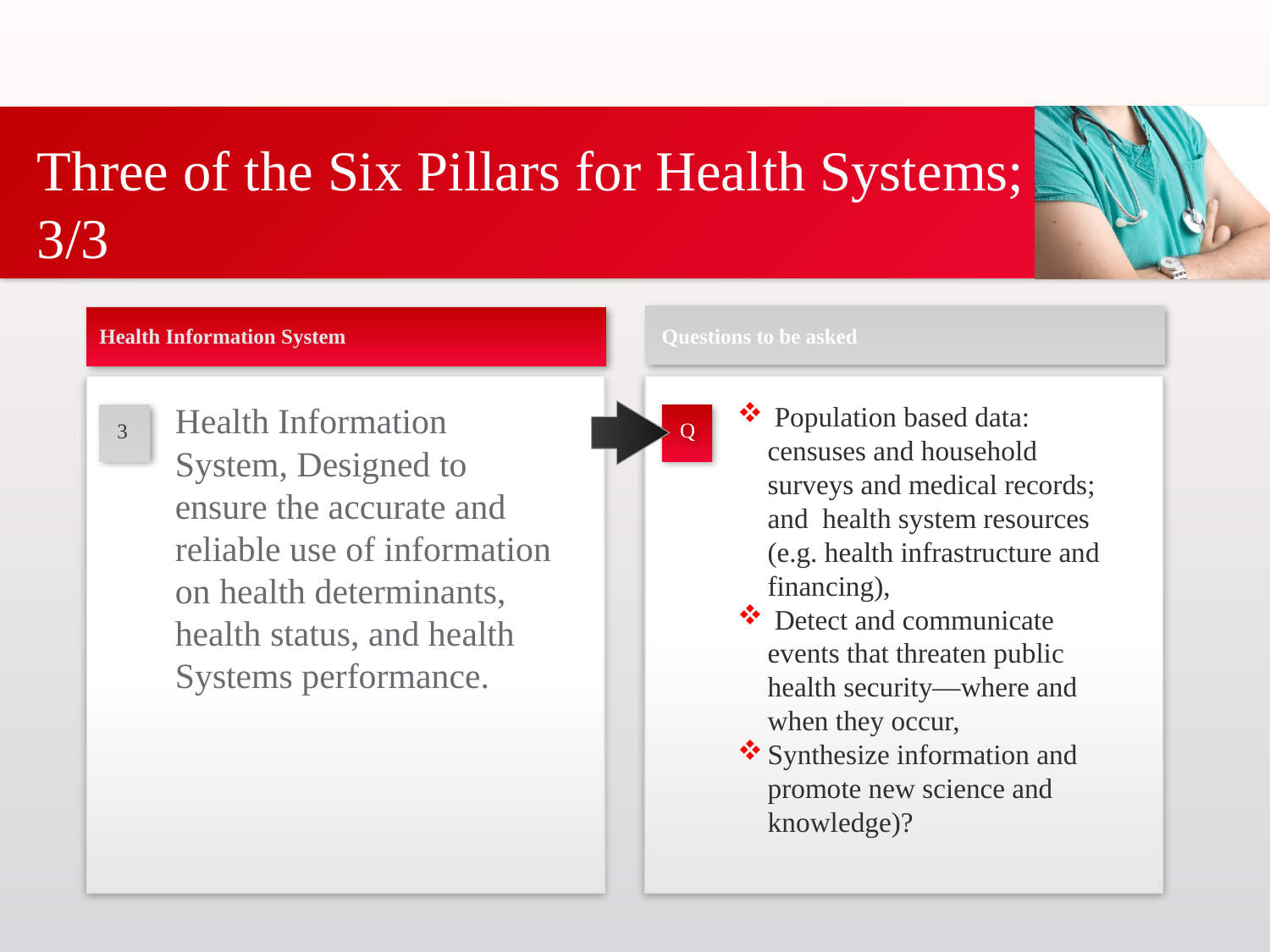

# Three of the Six Pillars for Health Systems; 3/3

Questions to be asked

 Population based data: censuses and household surveys and medical records; and  health system resources (e.g. health infrastructure and financing),
 Detect and communicate events that threaten public health security—where and when they occur,
Synthesize information and promote new science and knowledge)?

Q

Health Information System

Health Information System, Designed to ensure the accurate and reliable use of information on health determinants, health status, and health Systems performance.

3